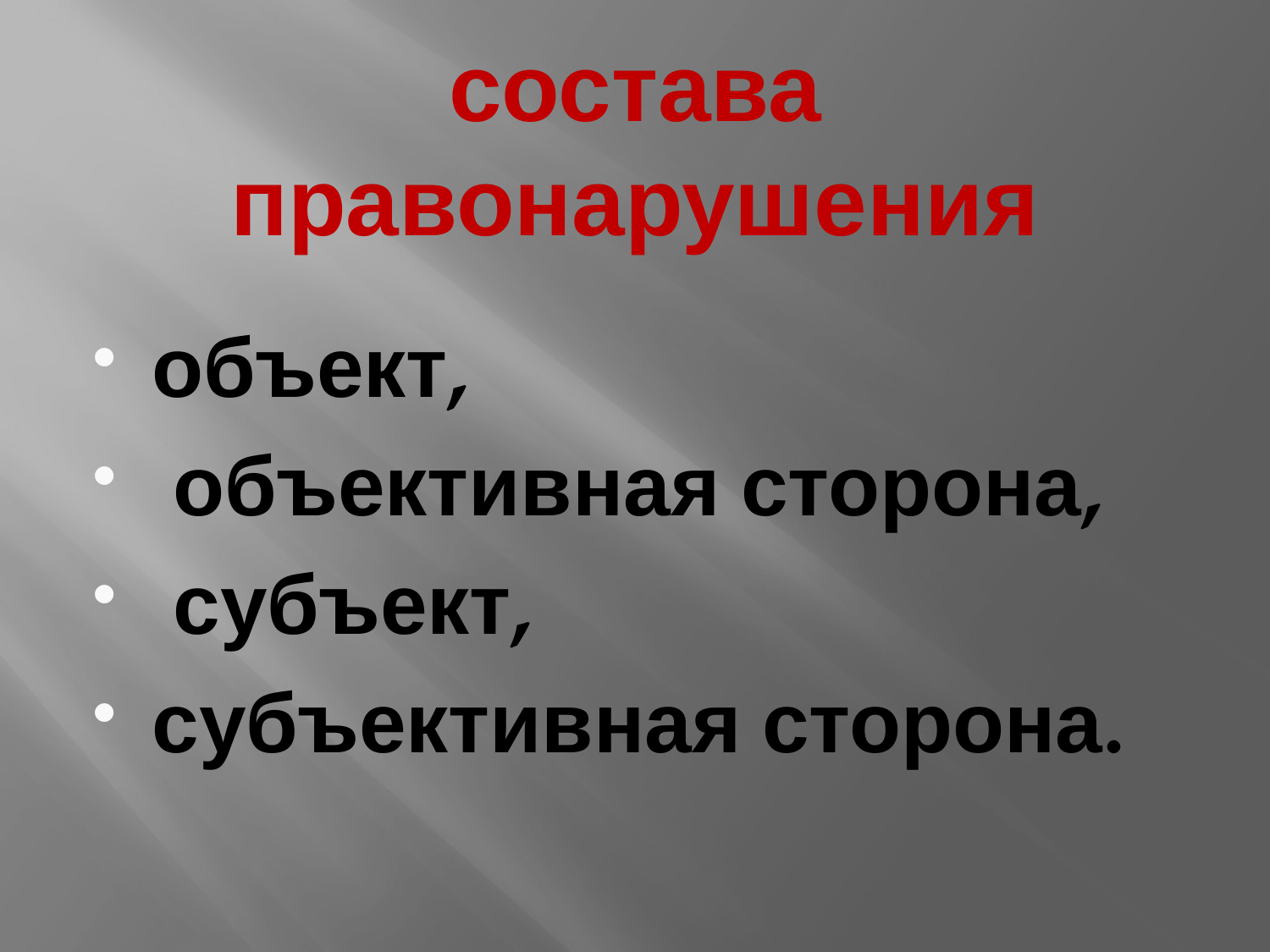

# состава правонарушения
объект,
 объективная сторона,
 субъект,
субъективная сторона.